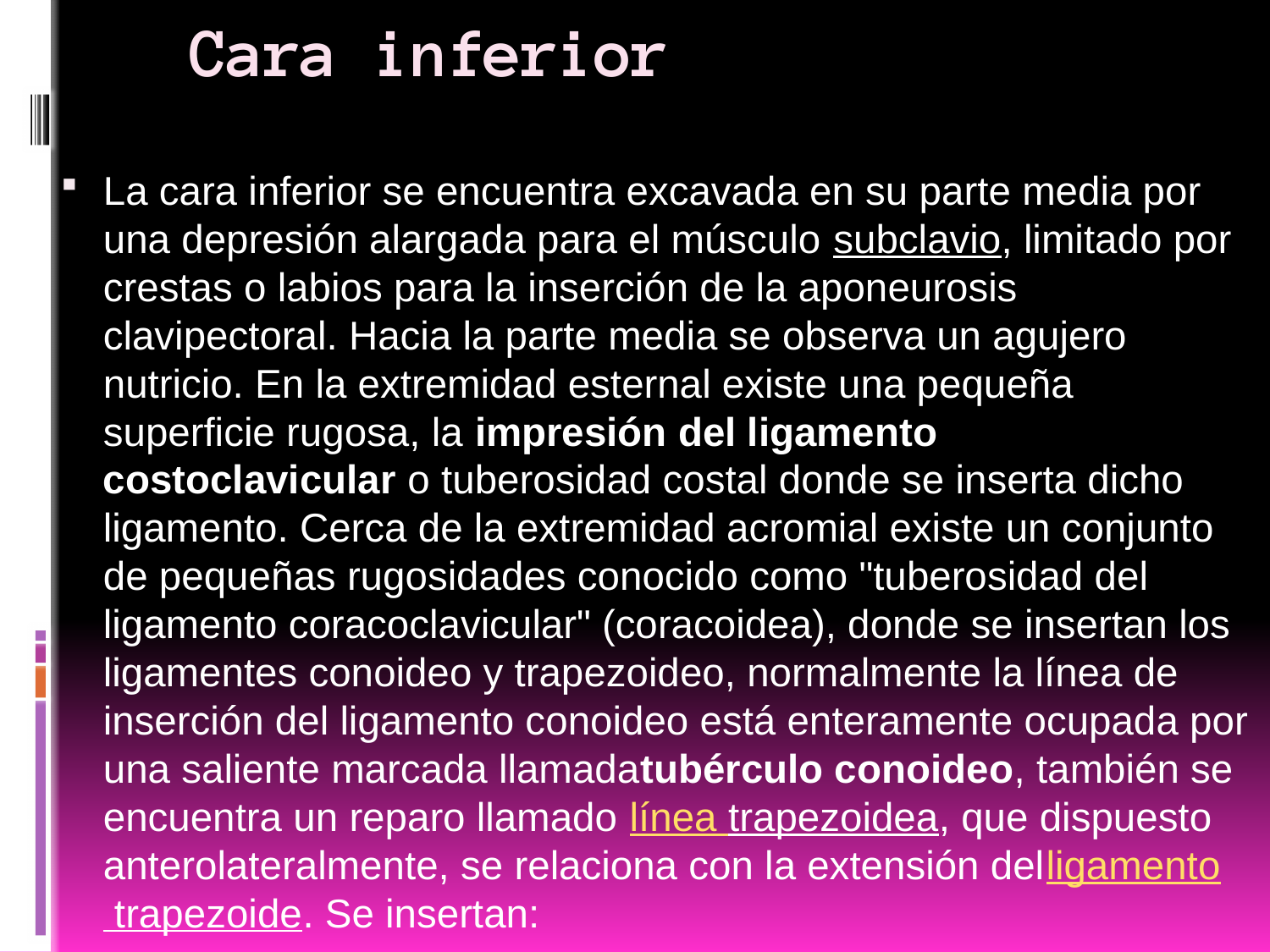

# Cara inferior
La cara inferior se encuentra excavada en su parte media por una depresión alargada para el músculo subclavio, limitado por crestas o labios para la inserción de la aponeurosis clavipectoral. Hacia la parte media se observa un agujero nutricio. En la extremidad esternal existe una pequeña superficie rugosa, la impresión del ligamento costoclavicular o tuberosidad costal donde se inserta dicho ligamento. Cerca de la extremidad acromial existe un conjunto de pequeñas rugosidades conocido como "tuberosidad del ligamento coracoclavicular" (coracoidea), donde se insertan los ligamentes conoideo y trapezoideo, normalmente la línea de inserción del ligamento conoideo está enteramente ocupada por una saliente marcada llamadatubérculo conoideo, también se encuentra un reparo llamado línea trapezoidea, que dispuesto anterolateralmente, se relaciona con la extensión delligamento trapezoide. Se insertan: